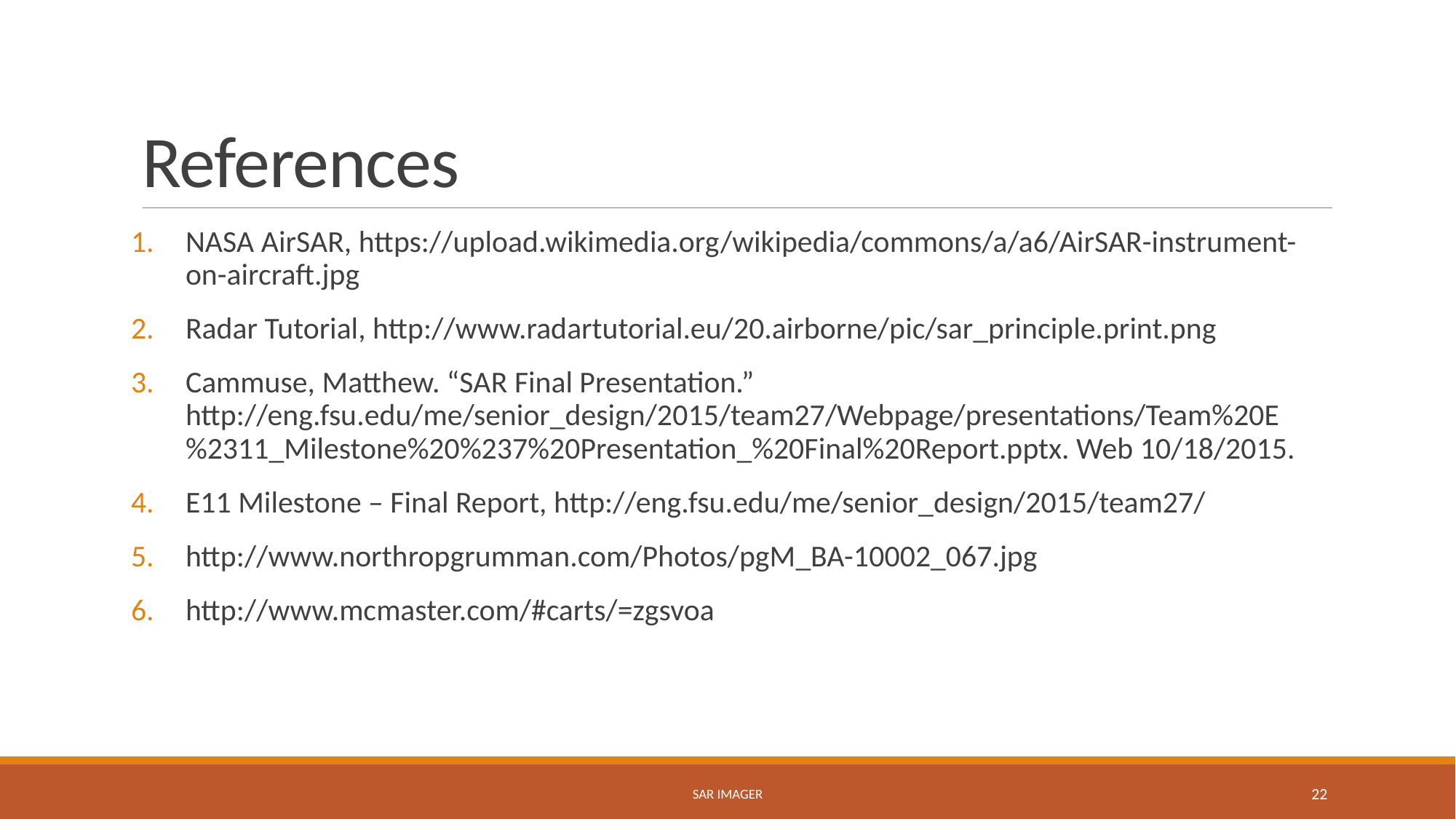

# References
NASA AirSAR, https://upload.wikimedia.org/wikipedia/commons/a/a6/AirSAR-instrument-on-aircraft.jpg
Radar Tutorial, http://www.radartutorial.eu/20.airborne/pic/sar_principle.print.png
Cammuse, Matthew. “SAR Final Presentation.” http://eng.fsu.edu/me/senior_design/2015/team27/Webpage/presentations/Team%20E%2311_Milestone%20%237%20Presentation_%20Final%20Report.pptx. Web 10/18/2015.
E11 Milestone – Final Report, http://eng.fsu.edu/me/senior_design/2015/team27/
http://www.northropgrumman.com/Photos/pgM_BA-10002_067.jpg
http://www.mcmaster.com/#carts/=zgsvoa
SAR Imager
22